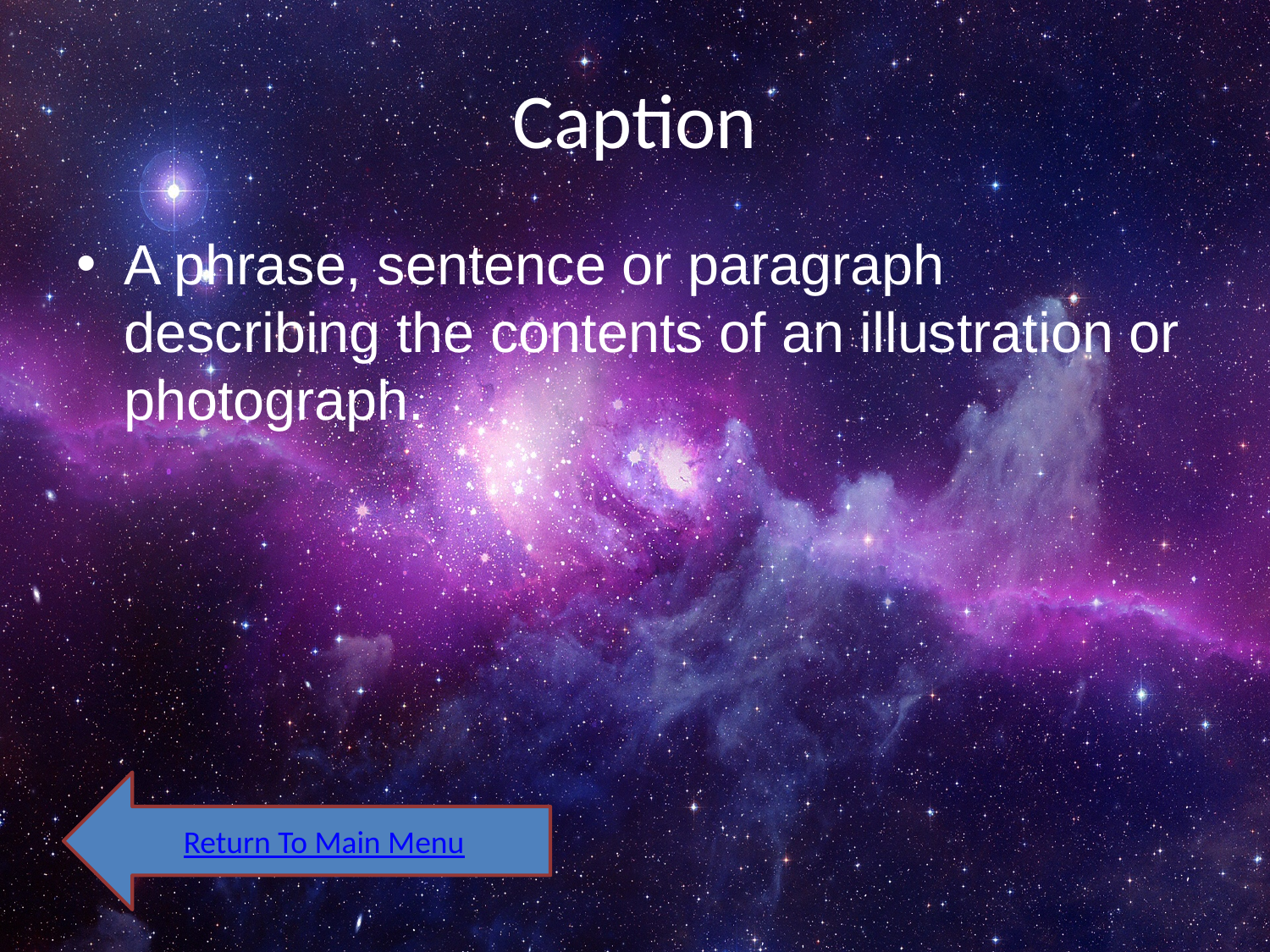

# Caption
A phrase, sentence or paragraph describing the contents of an illustration or photograph.
Return To Main Menu